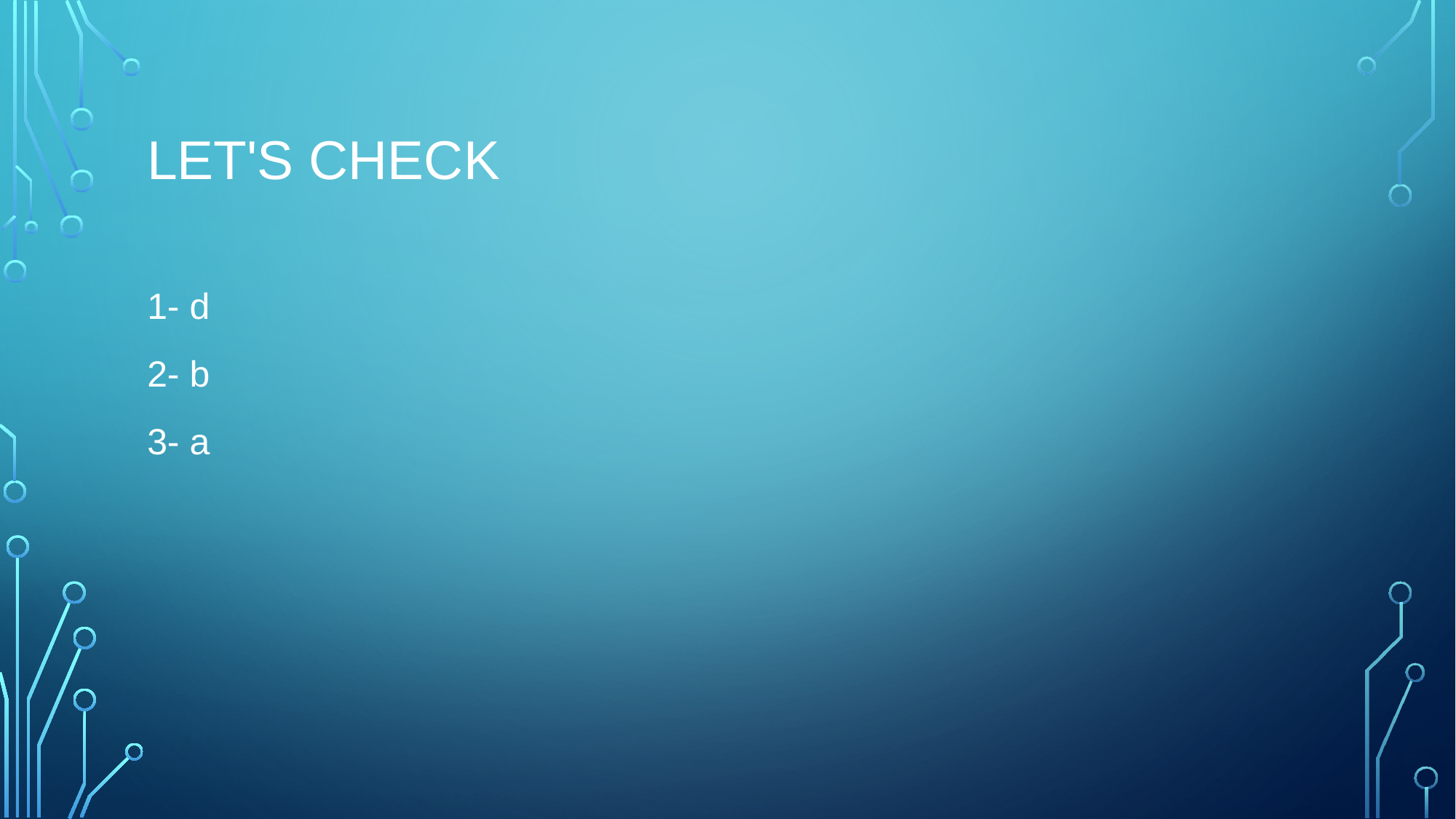

# let's check
1- d
2- b
3- a